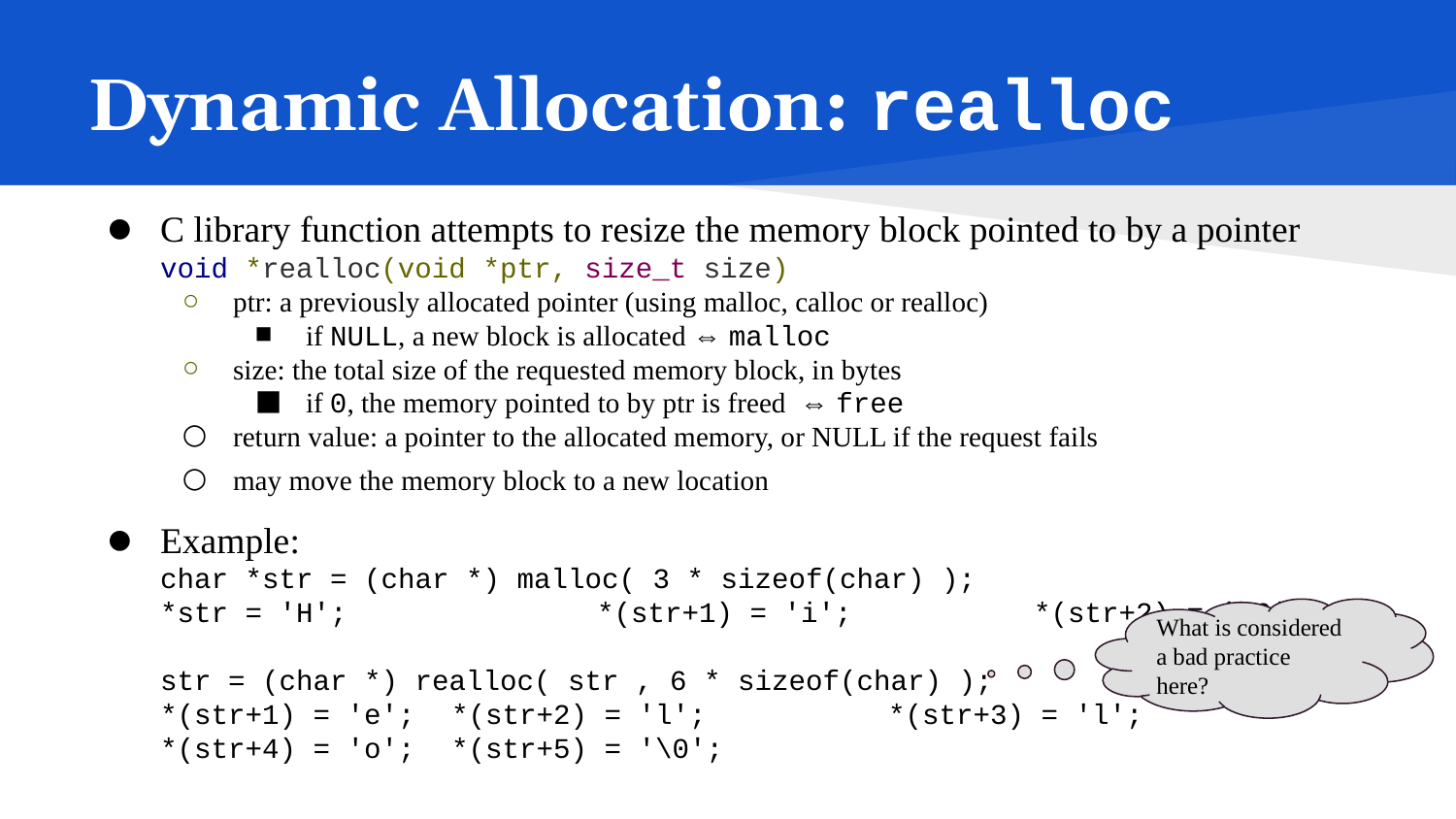

# Dynamic Allocation: realloc
C library function attempts to resize the memory block pointed to by a pointer
void *realloc(void *ptr, size_t size)
ptr: a previously allocated pointer (using malloc, calloc or realloc)
if NULL, a new block is allocated ⇔ malloc
size: the total size of the requested memory block, in bytes
if 0, the memory pointed to by ptr is freed  ⇔ free
return value: a pointer to the allocated memory, or NULL if the request fails
may move the memory block to a new location
Example:
char *str = (char *) malloc( 3 * sizeof(char) );
*str = 'H';		*(str+1) = 'i';		*(str+2) = '\0';
str = (char *) realloc( str , 6 * sizeof(char) );
*(str+1) = 'e';	*(str+2) = 'l';		*(str+3) = 'l';
*(str+4) = 'o';	*(str+5) = '\0';
What is considered a bad practice here?